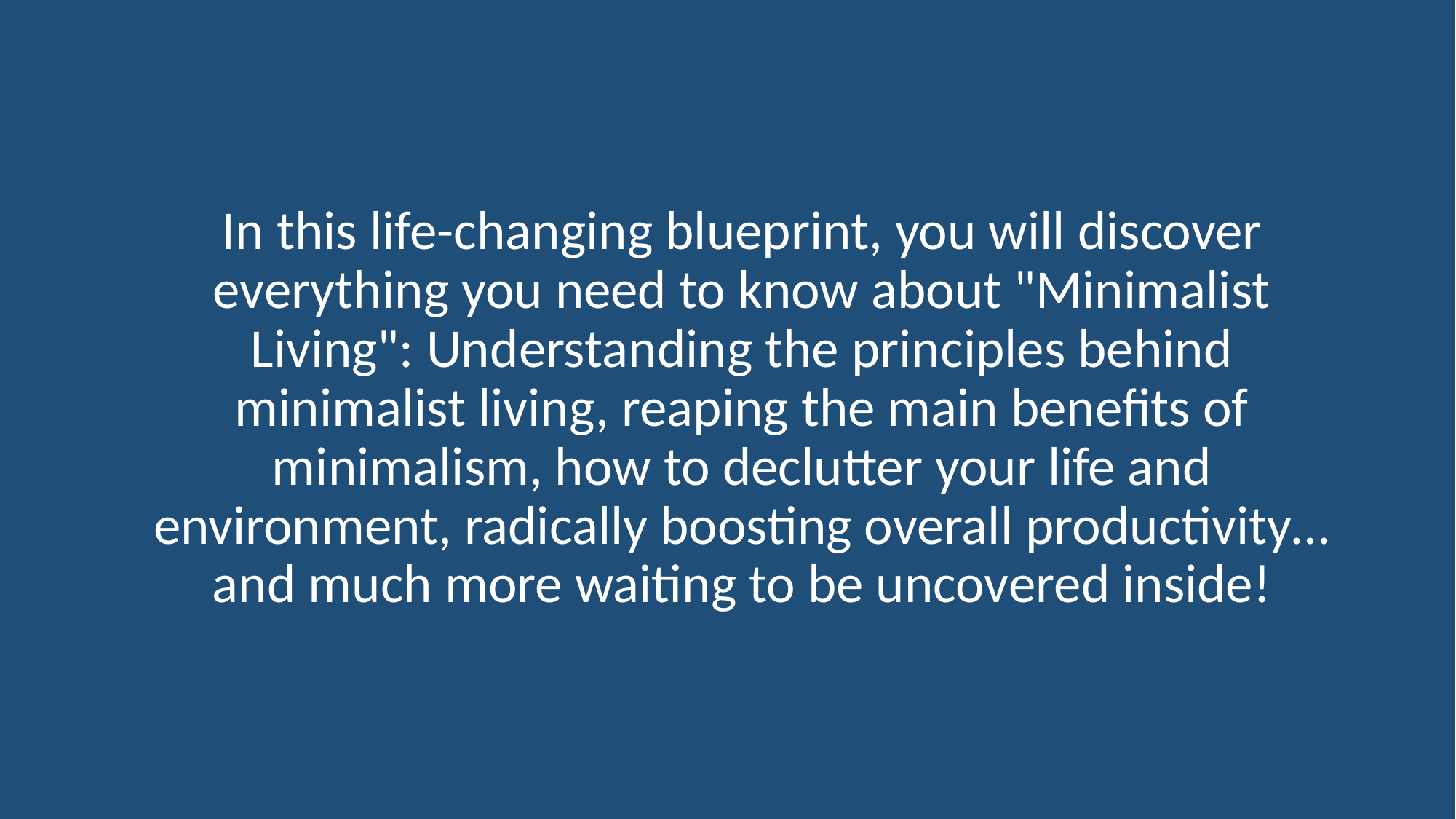

In this life-changing blueprint, you will discover everything you need to know about "Minimalist Living": Understanding the principles behind minimalist living, reaping the main benefits of minimalism, how to declutter your life and environment, radically boosting overall productivity… and much more waiting to be uncovered inside!